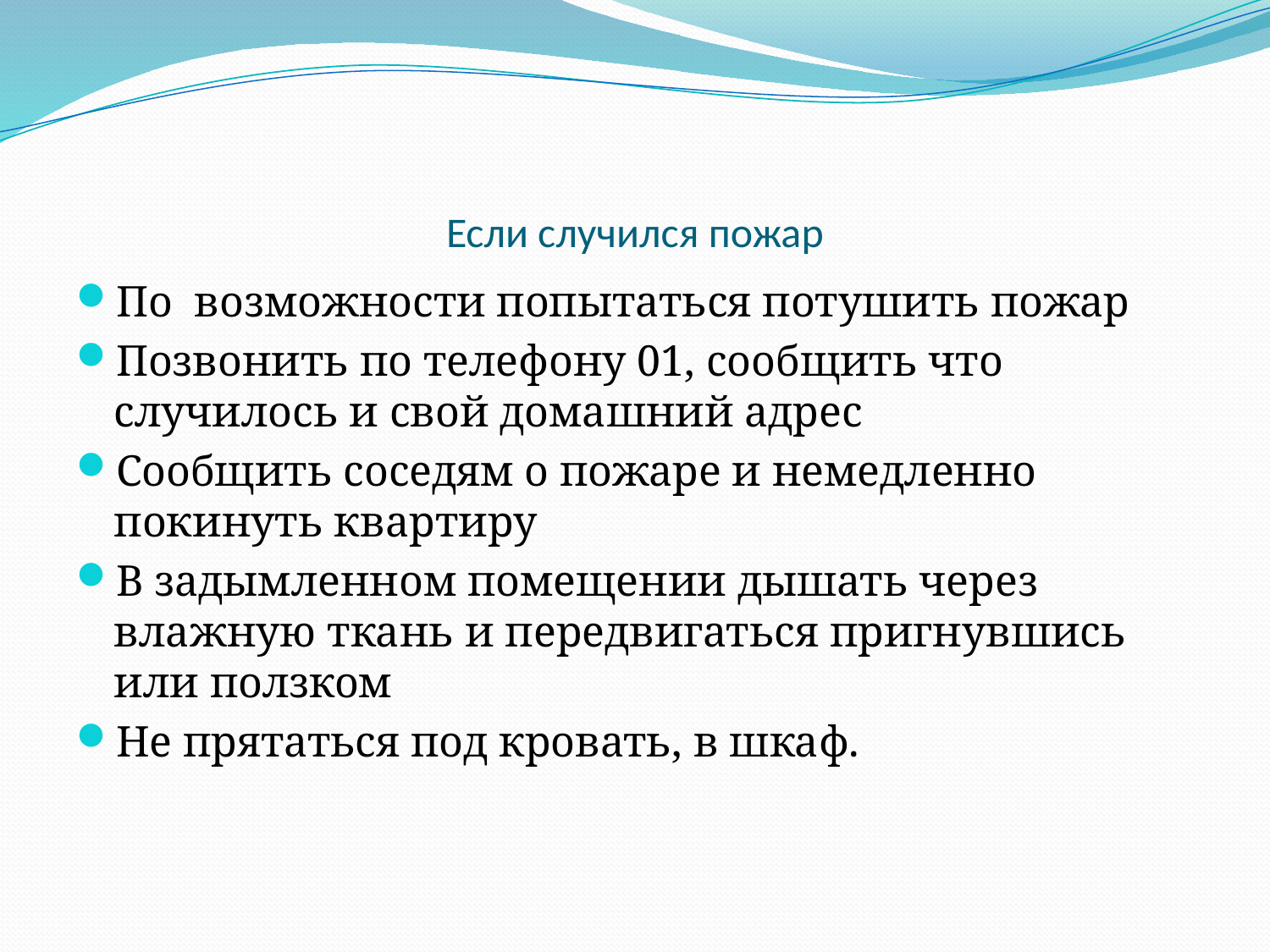

# Если случился пожар
По  возможности попытаться потушить пожар
Позвонить по телефону 01, сообщить что случилось и свой домашний адрес
Сообщить соседям о пожаре и немедленно покинуть квартиру
В задымленном помещении дышать через влажную ткань и передвигаться пригнувшись или ползком
Не прятаться под кровать, в шкаф.